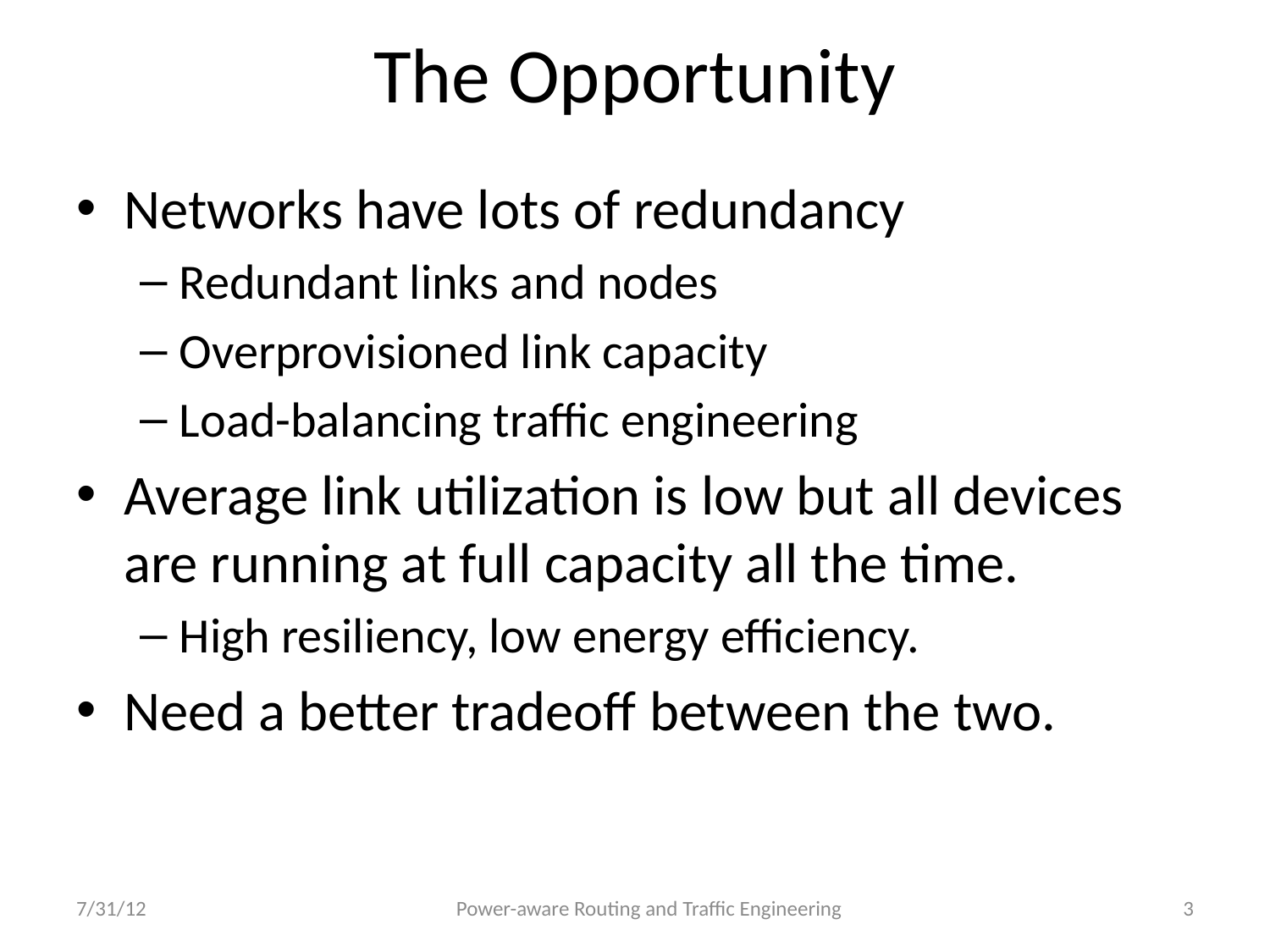

# The Opportunity
Networks have lots of redundancy
Redundant links and nodes
Overprovisioned link capacity
Load-balancing traffic engineering
Average link utilization is low but all devices are running at full capacity all the time.
High resiliency, low energy efficiency.
Need a better tradeoff between the two.

7/31/12
Power-aware Routing and Traffic Engineering
3